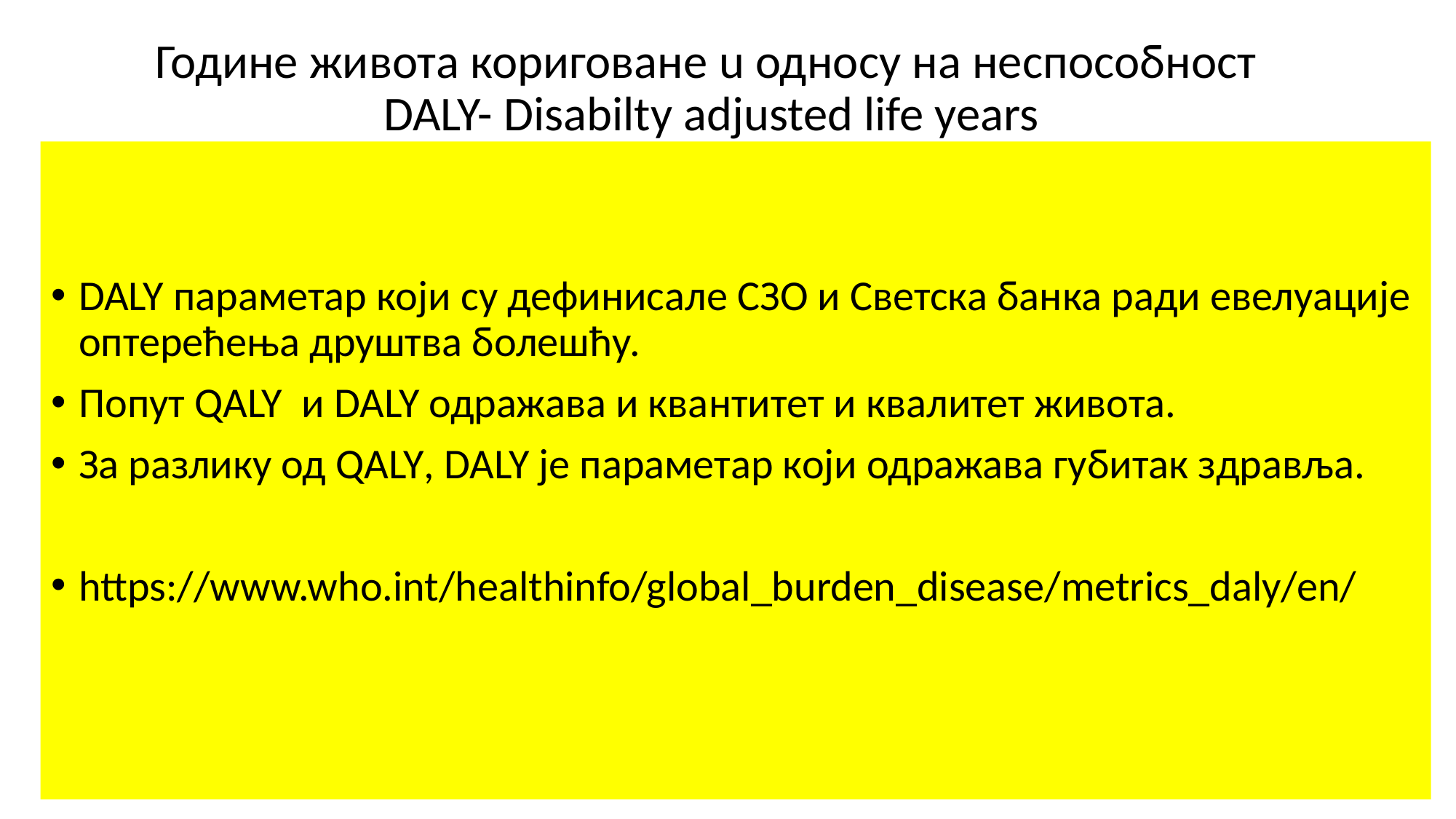

# Године живота кориговане u односу на неспособност DALY- Disabilty adjusted life years

DALY параметар који су дефинисале СЗО и Светска банка ради евелуације оптерећења друштва болешћу.
Попут QALY  и DALY одражава и квантитет и квалитет живота.
За разлику од QALY, DALY је параметар који одражава губитак здравља.

https://www.who.int/healthinfo/global_burden_disease/metrics_daly/en/